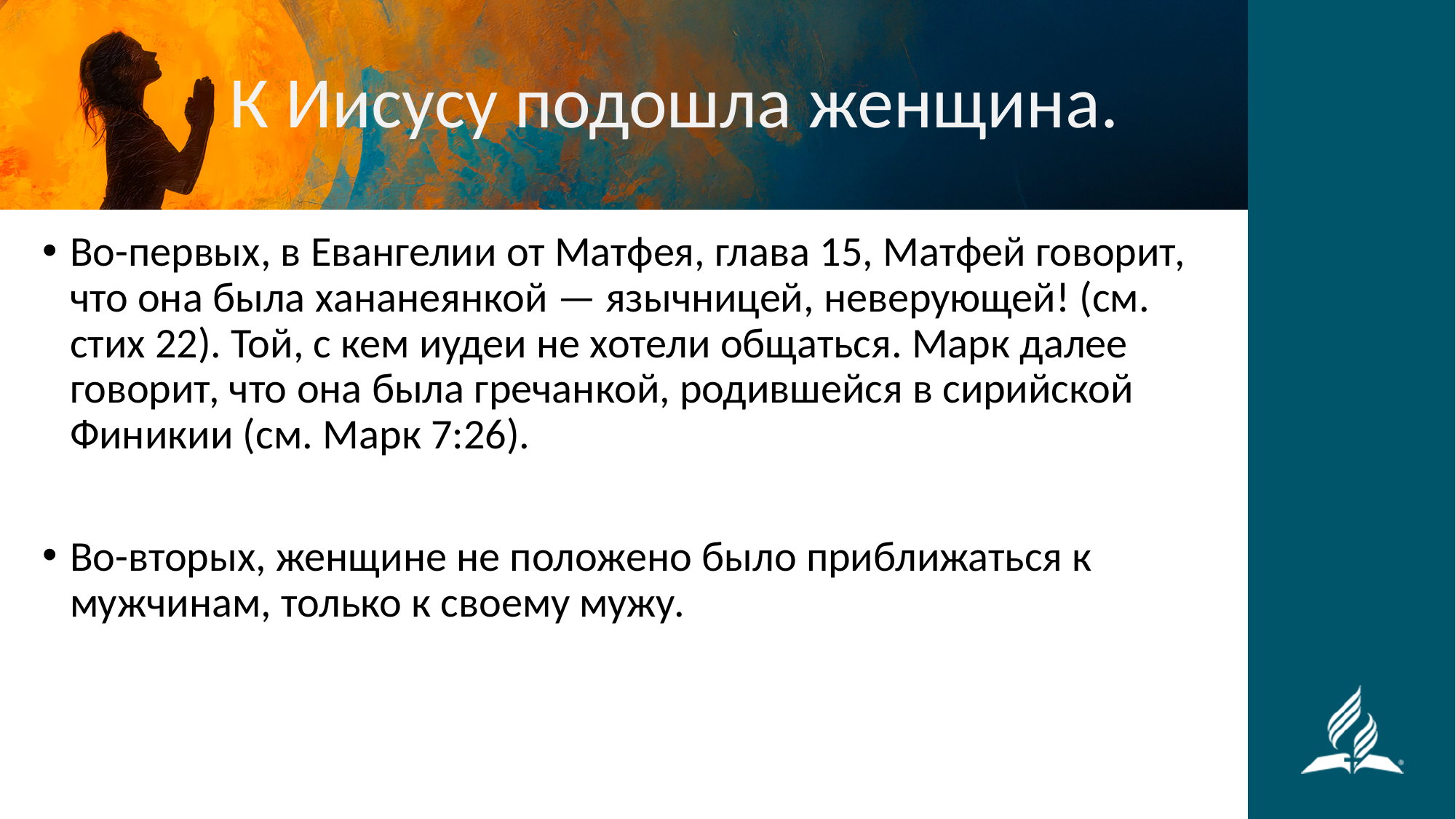

# К Иисусу подошла женщина.
Во-первых, в Евангелии от Матфея, глава 15, Матфей говорит, что она была хананеянкой — язычницей, неверующей! (см. стих 22). Той, с кем иудеи не хотели общаться. Марк далее говорит, что она была гречанкой, родившейся в сирийской Финикии (см. Марк 7:26).

Во-вторых, женщине не положено было приближаться к мужчинам, только к своему мужу.